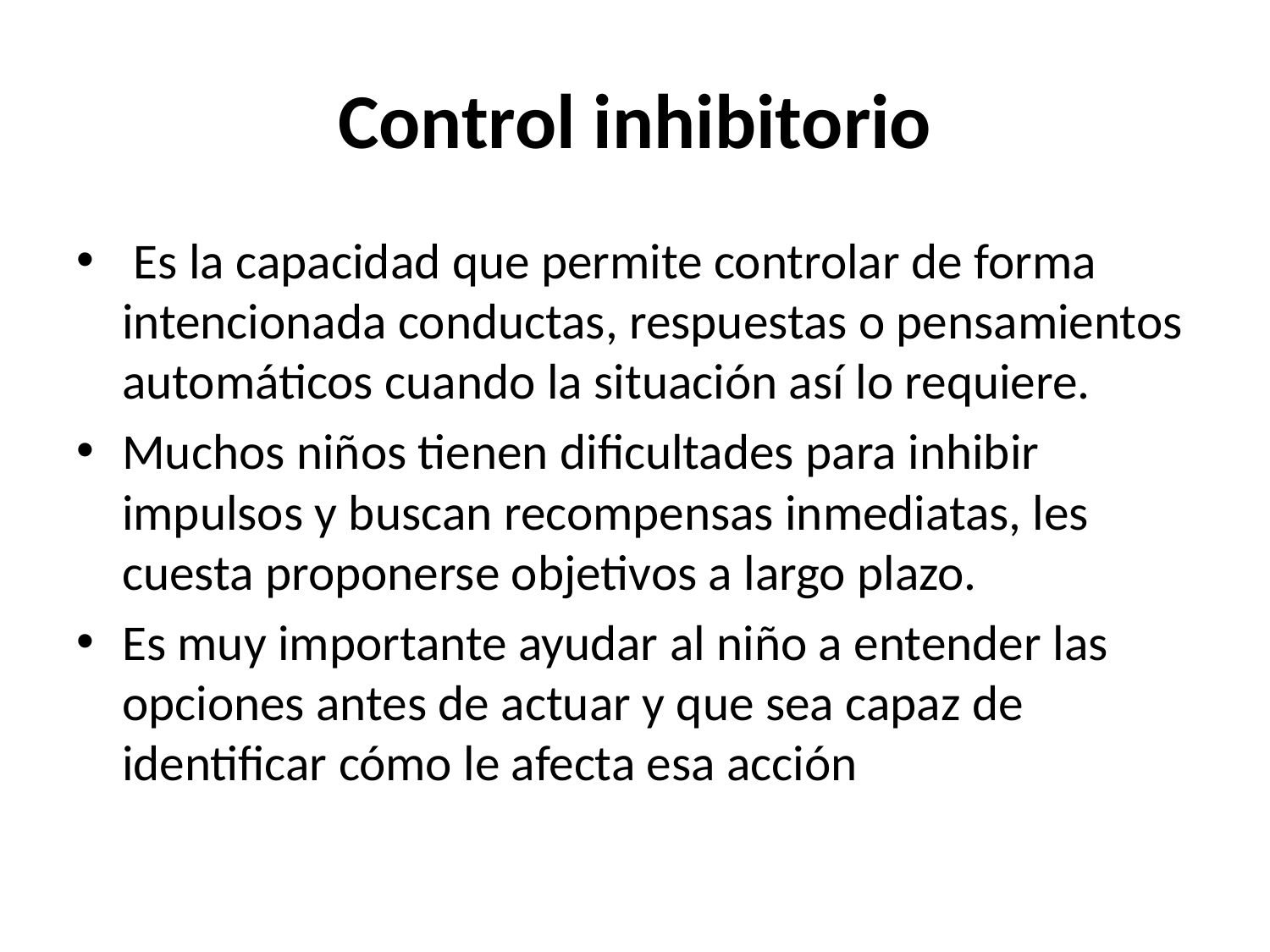

# Control inhibitorio
 Es la capacidad que permite controlar de forma intencionada conductas, respuestas o pensamientos automáticos cuando la situación así lo requiere.
Muchos niños tienen dificultades para inhibir impulsos y buscan recompensas inmediatas, les cuesta proponerse objetivos a largo plazo.
Es muy importante ayudar al niño a entender las opciones antes de actuar y que sea capaz de identificar cómo le afecta esa acción